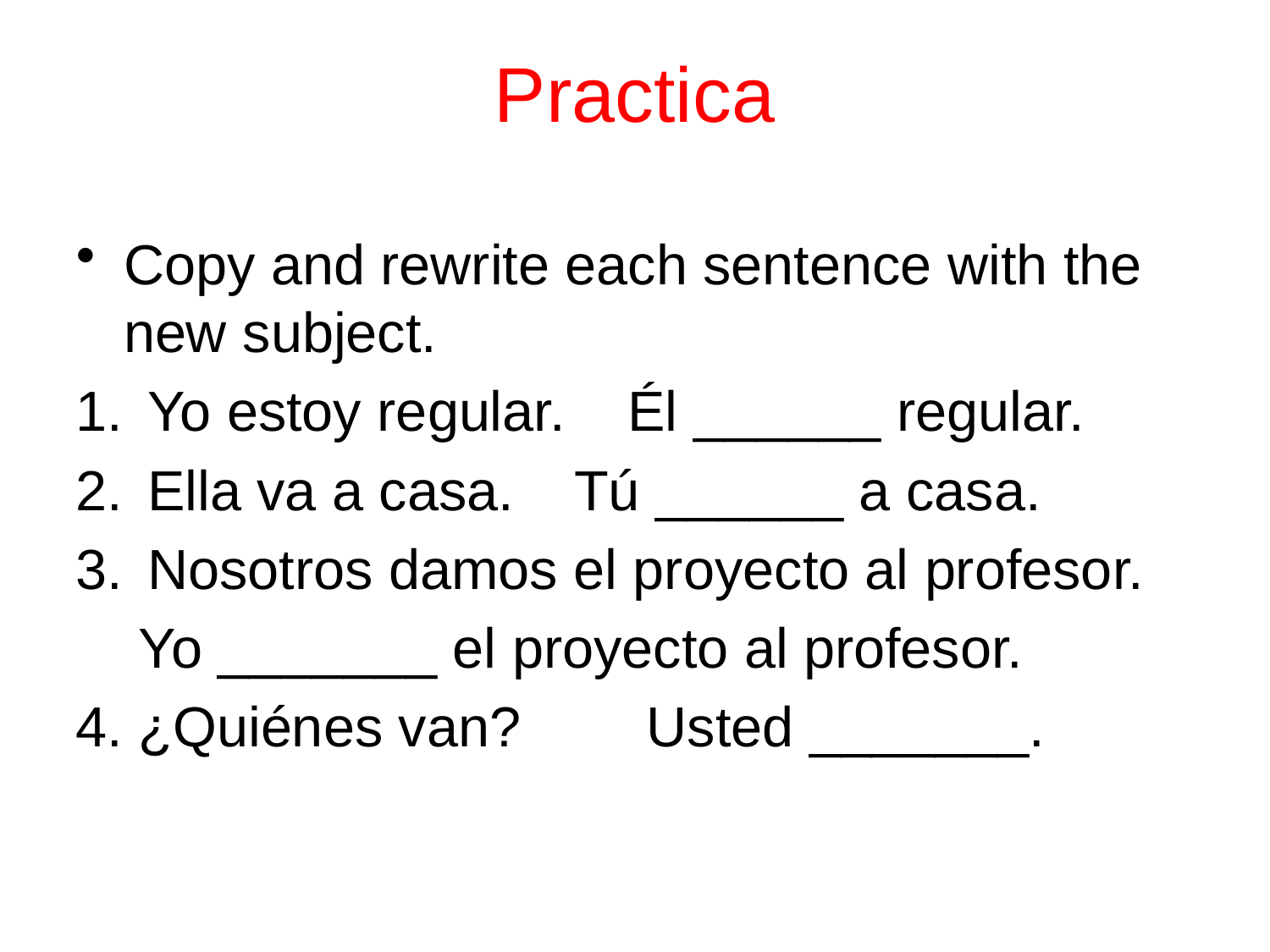

Practica
Copy and rewrite each sentence with the new subject.
Yo estoy regular.    Él ______ regular.
Ella va a casa.	   Tú ______ a casa.
Nosotros damos el proyecto al profesor.
    Yo _______ el proyecto al profesor.
4. ¿Quiénes van? 	    Usted _______.